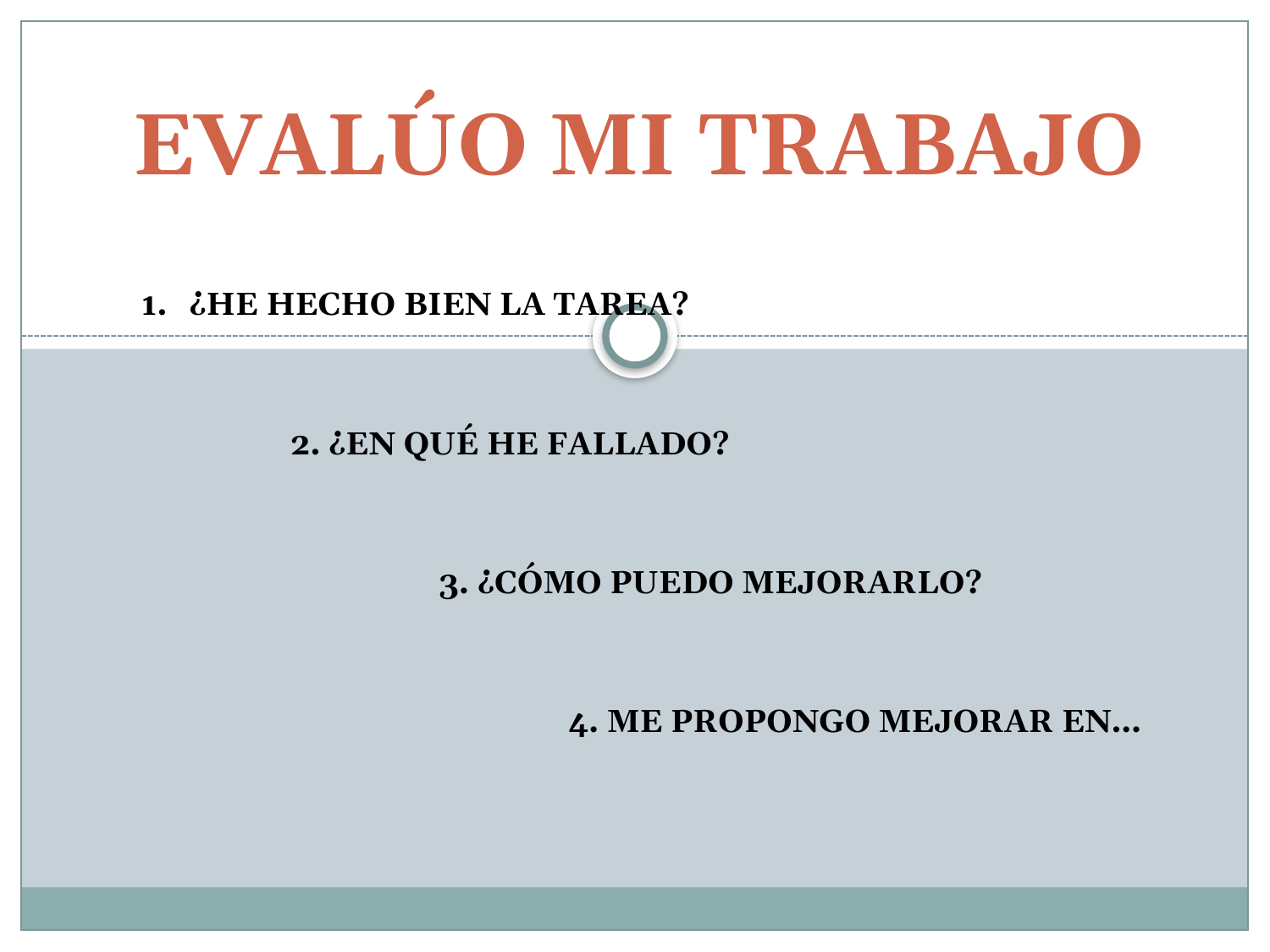

# EVALÚO MI TRABAJO
¿HE HECHO BIEN LA TAREA?
2. ¿EN QUÉ HE FALLADO?
3. ¿CÓMO PUEDO MEJORARLO?
4. ME PROPONGO MEJORAR EN…